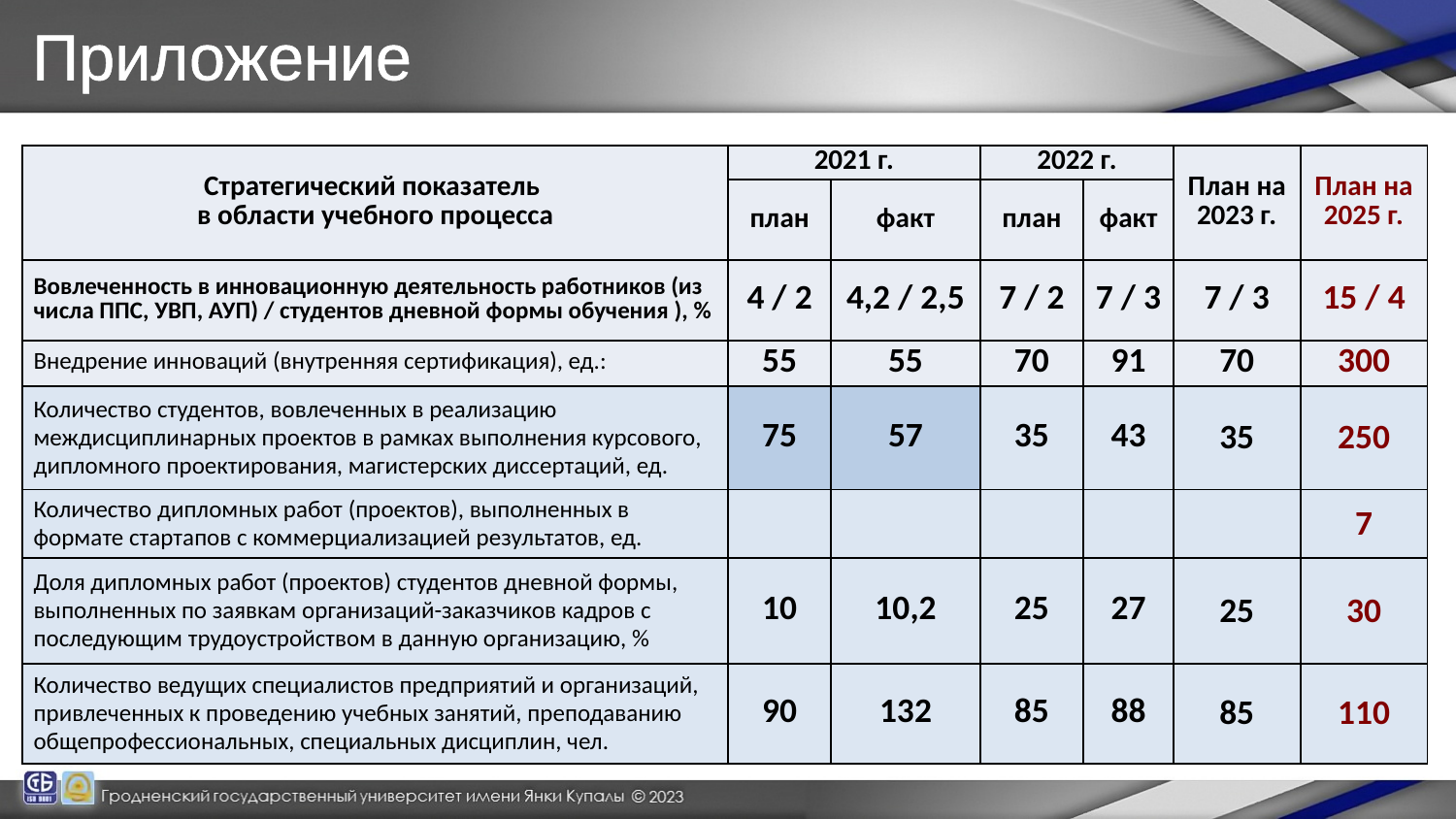

Приложение
| Стратегический показатель в области учебного процесса | 2021 г. |  | 2022 г. |  | План на 2023 г. | План на 2025 г. |
| --- | --- | --- | --- | --- | --- | --- |
|  | план | факт | план | факт |  |  |
| Вовлеченность в инновационную деятельность работников (из числа ППС, УВП, АУП) / студентов дневной формы обучения ), % | 4 / 2 | 4,2 / 2,5 | 7 / 2 | 7 / 3 | 7 / 3 | 15 / 4 |
| Внедрение инноваций (внутренняя сертификация), ед.: | 55 | 55 | 70 | 91 | 70 | 300 |
| Количество студентов, вовлеченных в реализацию междисциплинарных проектов в рамках выполнения курсового, дипломного проектирования, магистерских диссертаций, ед. | 75 | 57 | 35 | 43 | 35 | 250 |
| Количество дипломных работ (проектов), выполненных в формате стартапов с коммерциализацией результатов, ед. |  |  |  |  |  | 7 |
| Доля дипломных работ (проектов) студентов дневной формы, выполненных по заявкам организаций-заказчиков кадров с последующим трудоустройством в данную организацию, % | 10 | 10,2 | 25 | 27 | 25 | 30 |
| Количество ведущих специалистов предприятий и организаций, привлеченных к проведению учебных занятий, преподаванию общепрофессиональных, специальных дисциплин, чел. | 90 | 132 | 85 | 88 | 85 | 110 |